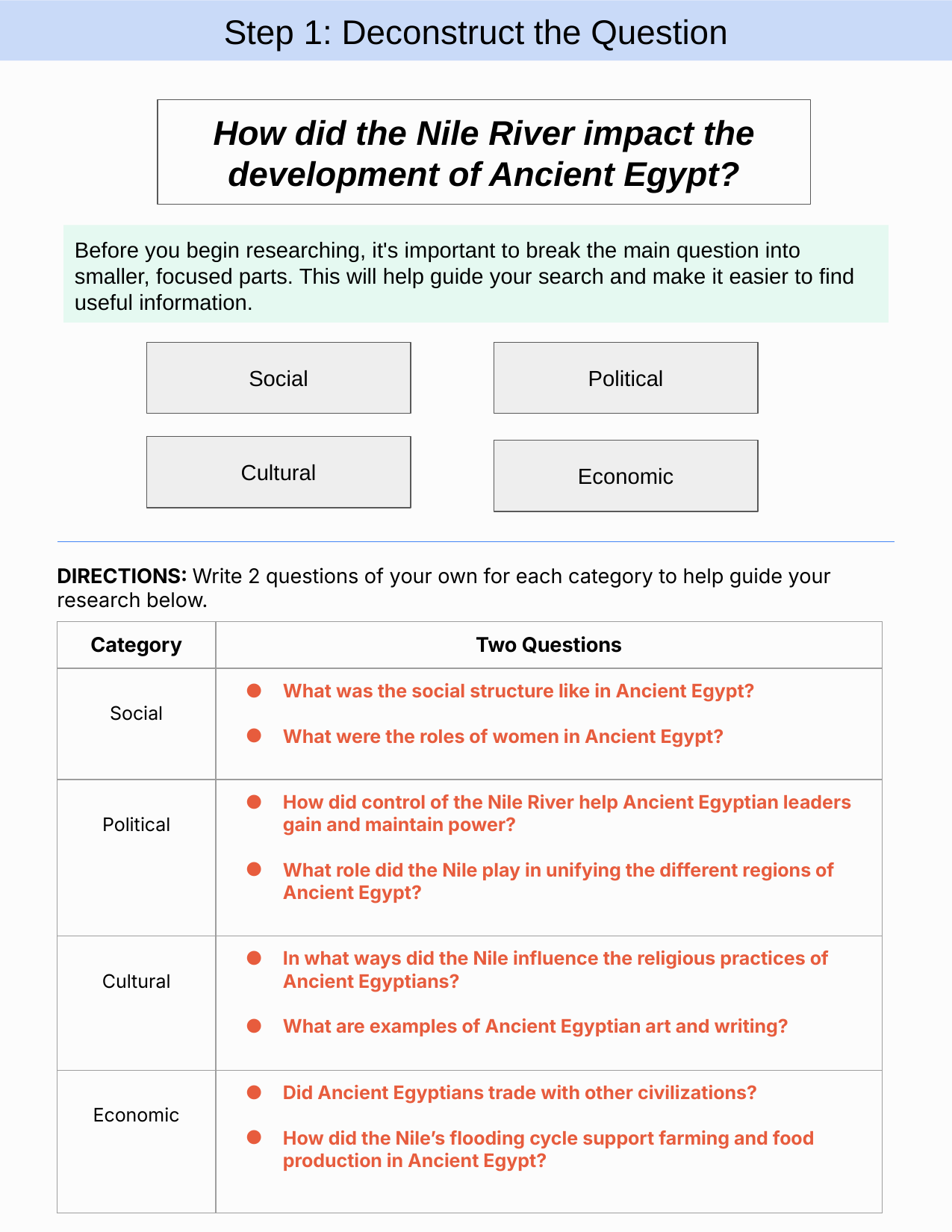

Step 1: Deconstruct the Question
How did the Nile River impact the development of Ancient Egypt?
Before you begin researching, it's important to break the main question into smaller, focused parts. This will help guide your search and make it easier to find useful information.
Social
Political
Cultural
Economic
DIRECTIONS: Write 2 questions of your own for each category to help guide your research below.
| Category | Two Questions |
| --- | --- |
| Social | What was the social structure like in Ancient Egypt? What were the roles of women in Ancient Egypt? |
| Political | How did control of the Nile River help Ancient Egyptian leaders gain and maintain power? What role did the Nile play in unifying the different regions of Ancient Egypt? |
| Cultural | In what ways did the Nile influence the religious practices of Ancient Egyptians? What are examples of Ancient Egyptian art and writing? |
| Economic | Did Ancient Egyptians trade with other civilizations? How did the Nile’s flooding cycle support farming and food production in Ancient Egypt? |